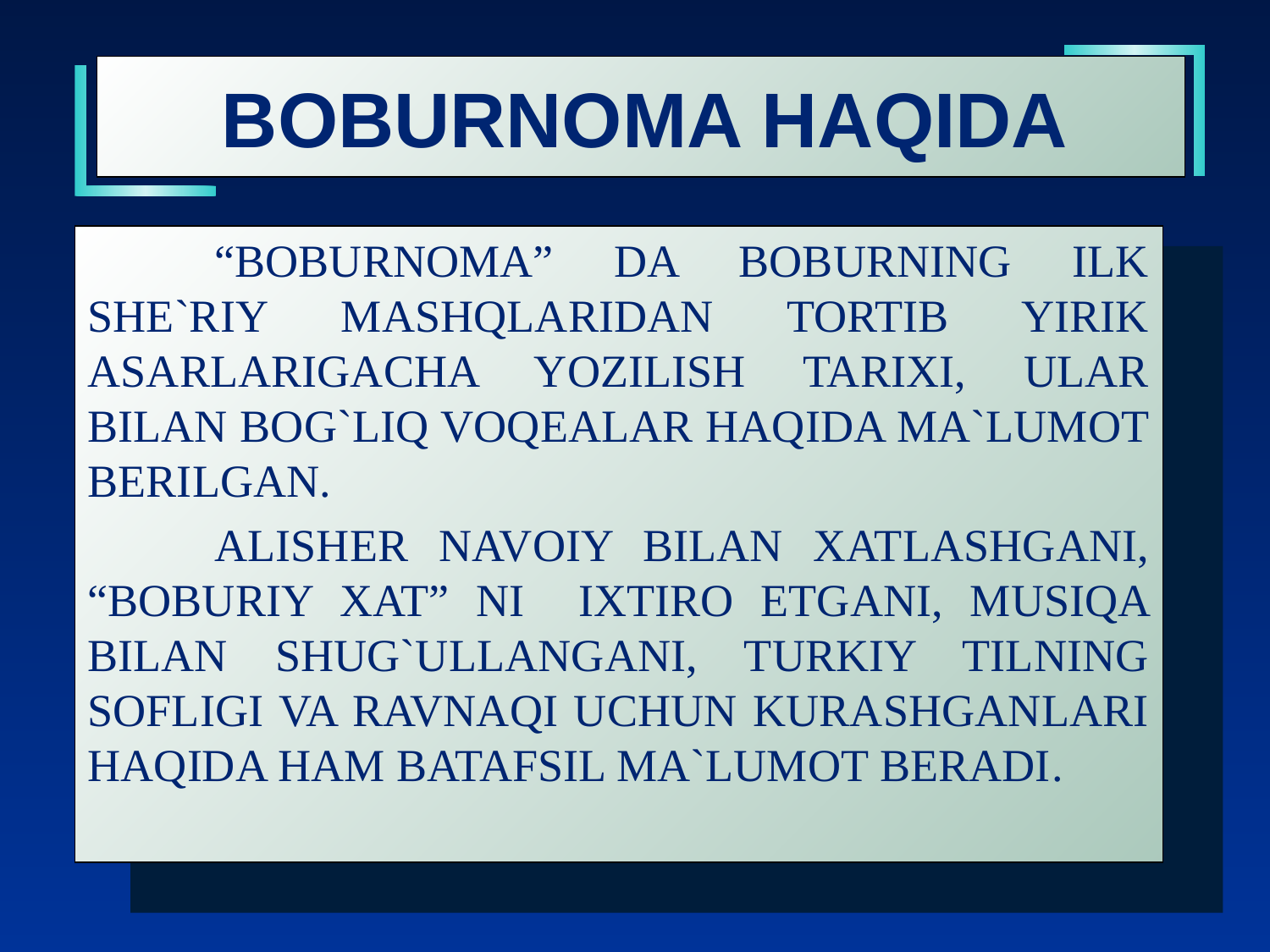

BOBURNOMA HAQIDA

	“BOBURNOMA” DA BOBURNING ILK SHE`RIY MASHQLARIDAN TORTIB YIRIK ASARLARIGACHA YOZILISH TARIXI, ULAR BILAN BOG`LIQ VOQEALAR HAQIDA MA`LUMOT BERILGAN.
	ALISHER NAVOIY BILAN XATLASHGANI, “BOBURIY XAT” NI  IXTIRO ETGANI, MUSIQA BILAN SHUG`ULLANGANI, TURKIY TILNING SOFLIGI VA RAVNAQI UCHUN KURASHGANLARI HAQIDA HAM BATAFSIL MA`LUMOT BERADI.